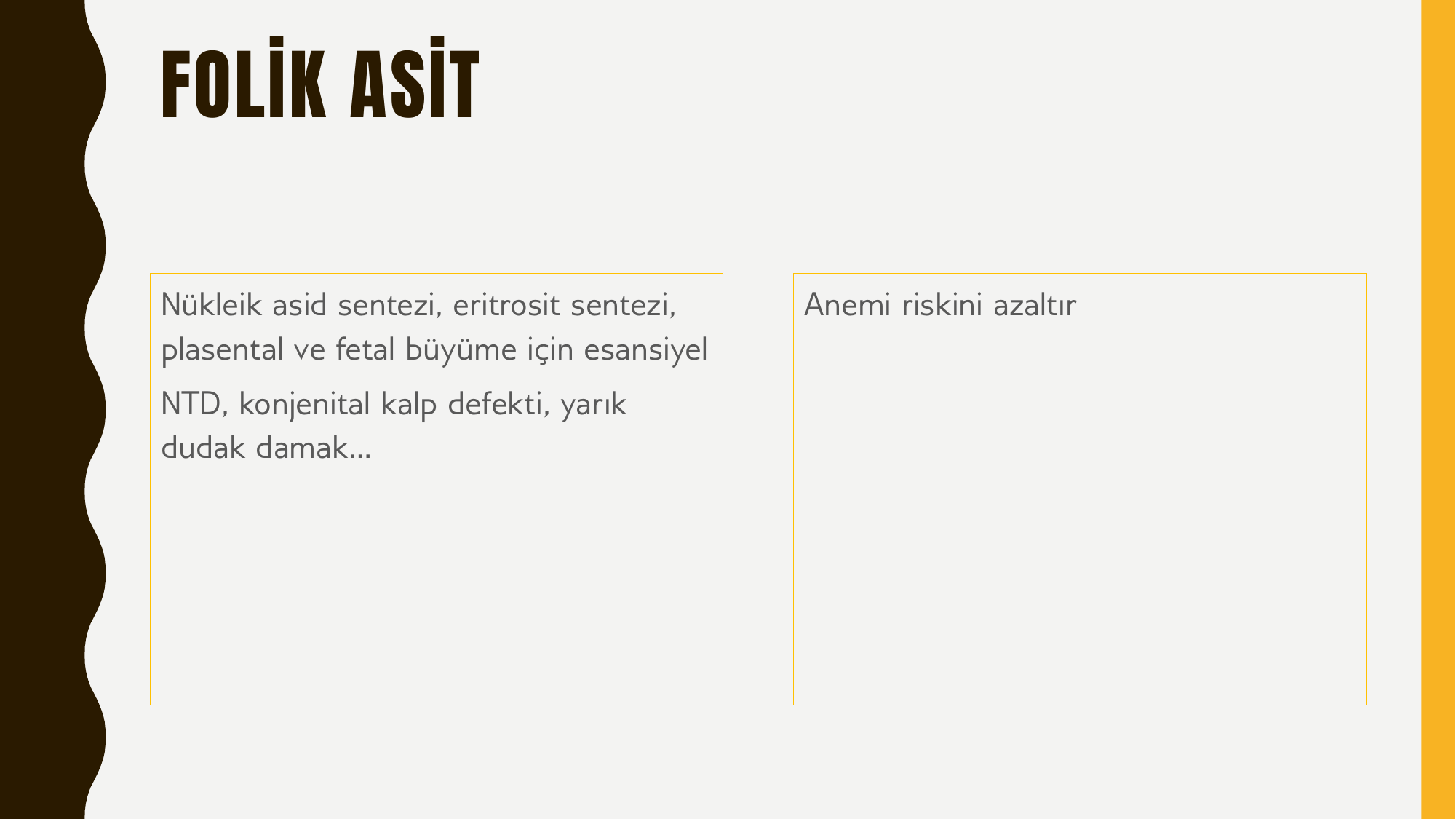

# Folik asit
Nükleik asid sentezi, eritrosit sentezi, plasental ve fetal büyüme için esansiyel
NTD, konjenital kalp defekti, yarık dudak damak…

Anemi riskini azaltır